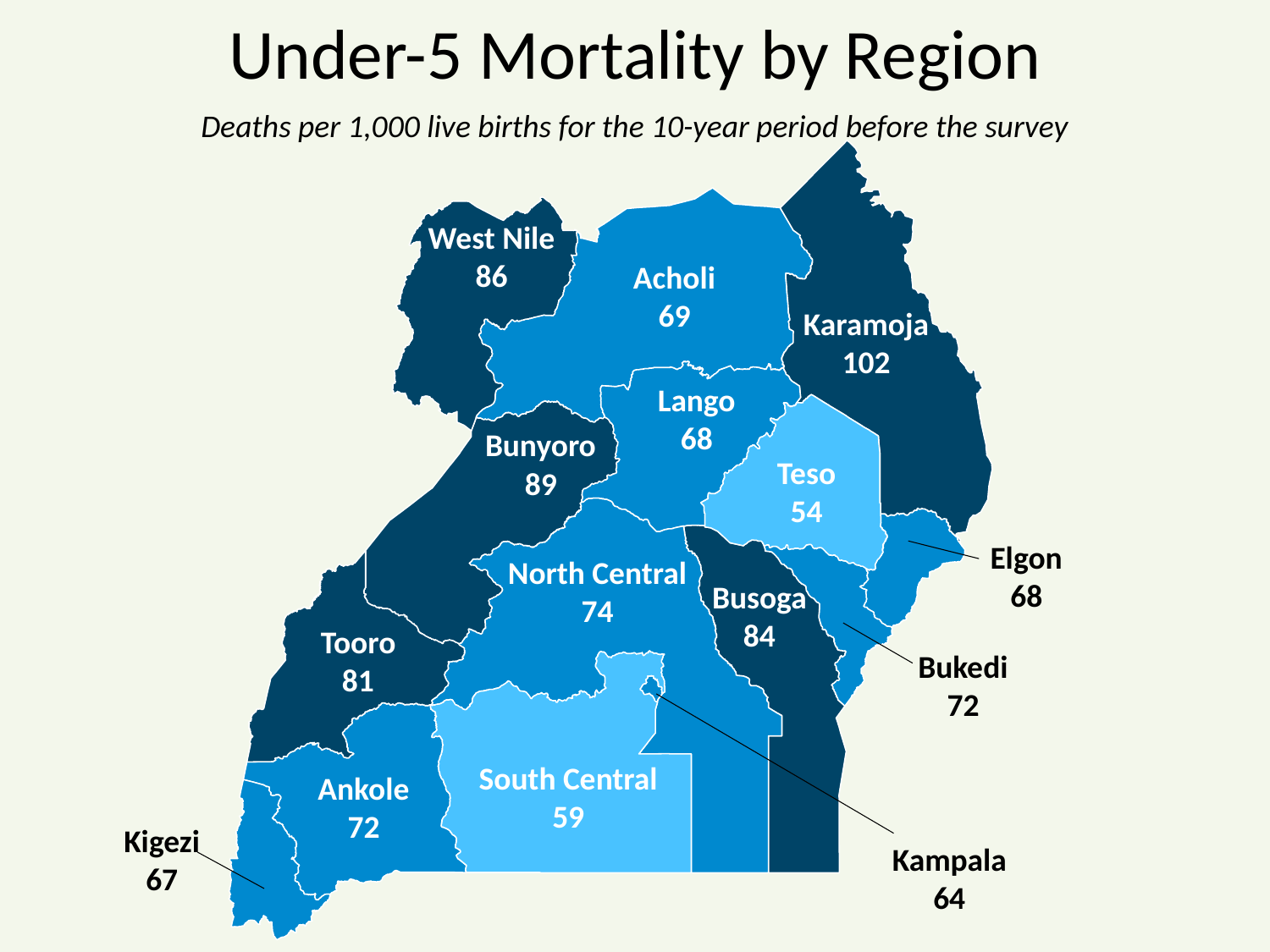

# Under-5 Mortality by Region
Deaths per 1,000 live births for the 10-year period before the survey

West Nile
86
Acholi
69
Karamoja
102

Lango
68

Bunyoro
89
Teso
54

Elgon
68

North Central
74

Busoga
84
Tooro
81
Bukedi
72

South Central
59
Ankole
72

Kigezi
67
Kampala
64